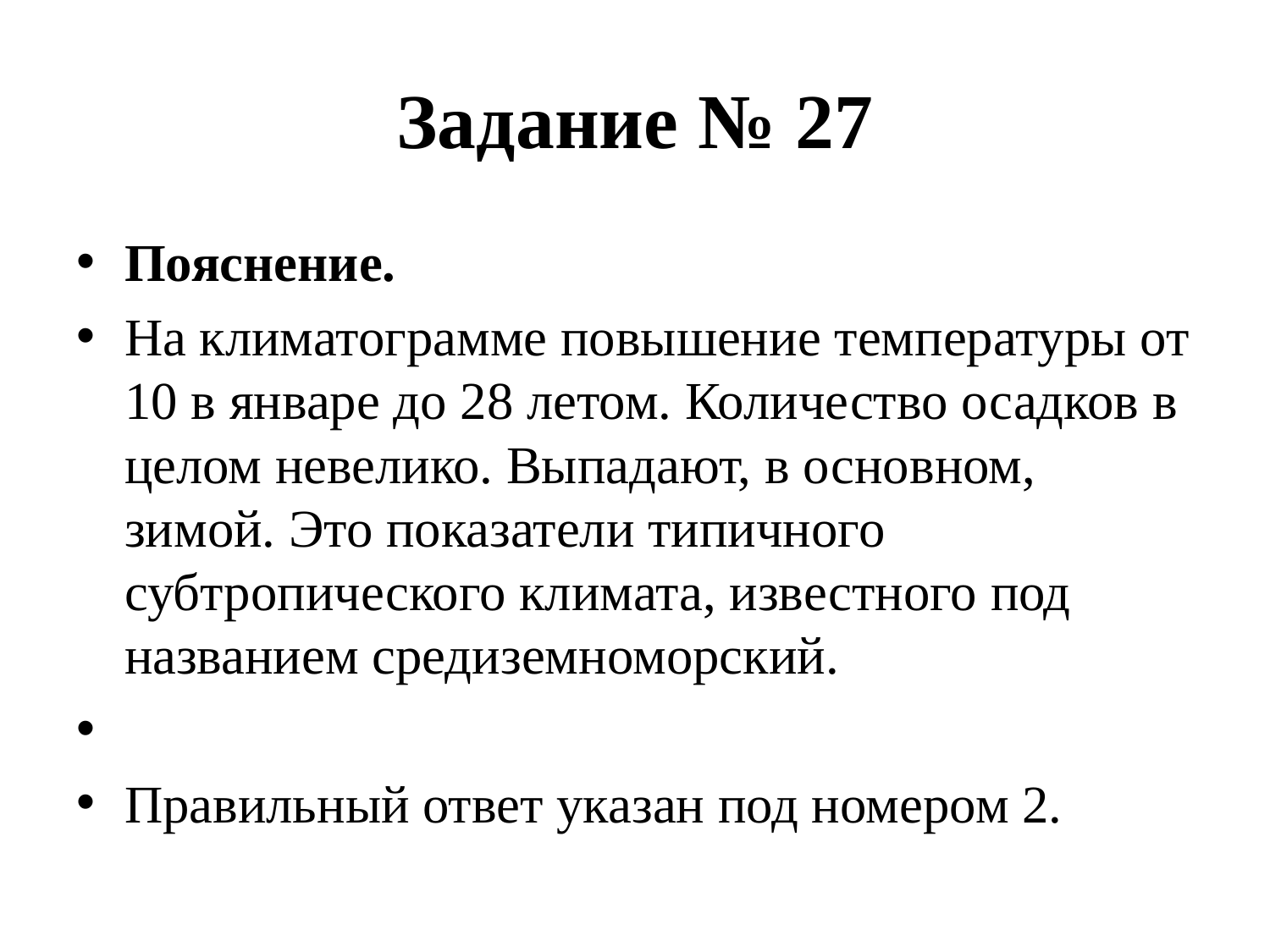

# Задание № 27
Пояснение.
На климатограмме повышение температуры от 10 в январе до 28 летом. Количество осадков в целом невелико. Выпадают, в основном, зимой. Это показатели типичного субтропического климата, известного под названием средиземноморский.

Правильный ответ ука­зан под но­ме­ром 2.